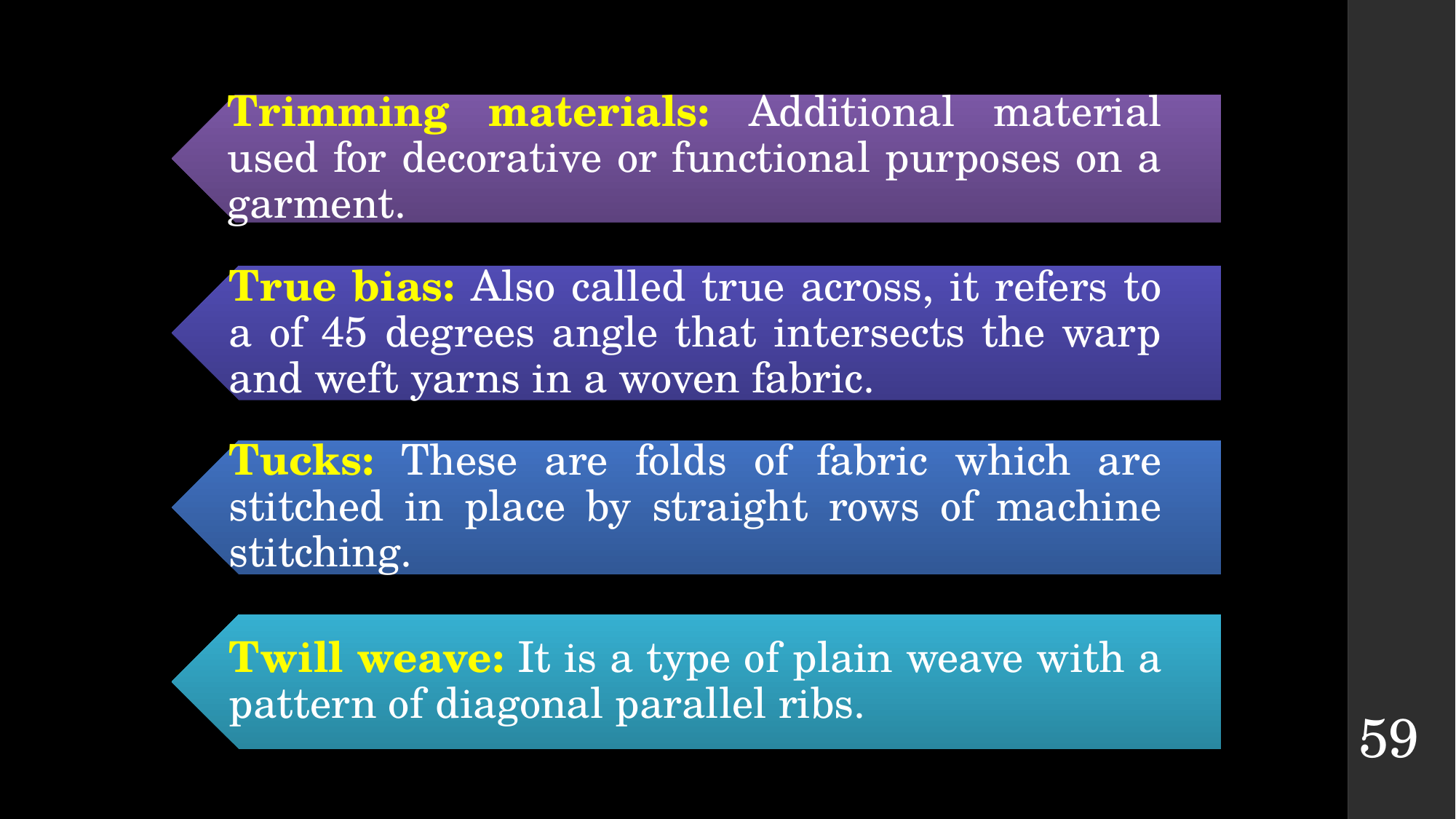

Trimming materials: Additional material used for decorative or functional purposes on a garment.
True bias: Also called true across, it refers to a of 45 degrees angle that intersects the warp and weft yarns in a woven fabric.
Tucks: These are folds of fabric which are stitched in place by straight rows of machine stitching.
Twill weave: It is a type of plain weave with a pattern of diagonal parallel ribs.
59